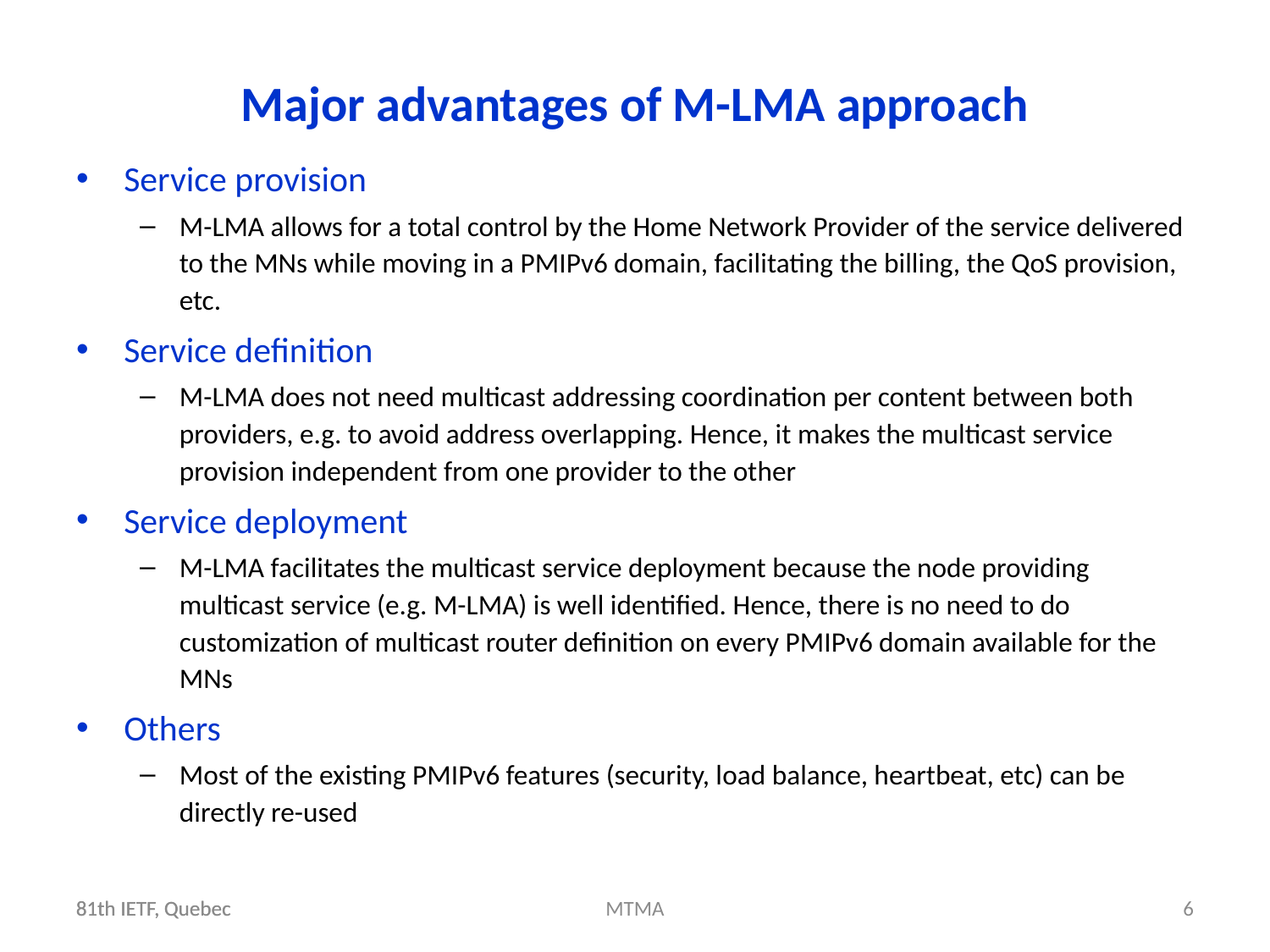

Major advantages of M-LMA approach
Service provision
M-LMA allows for a total control by the Home Network Provider of the service delivered to the MNs while moving in a PMIPv6 domain, facilitating the billing, the QoS provision, etc.
Service definition
M-LMA does not need multicast addressing coordination per content between both providers, e.g. to avoid address overlapping. Hence, it makes the multicast service provision independent from one provider to the other
Service deployment
M-LMA facilitates the multicast service deployment because the node providing multicast service (e.g. M-LMA) is well identified. Hence, there is no need to do customization of multicast router definition on every PMIPv6 domain available for the MNs
Others
Most of the existing PMIPv6 features (security, load balance, heartbeat, etc) can be directly re-used
81th IETF, Quebec
81th IETF, Quebec
MTMA
6